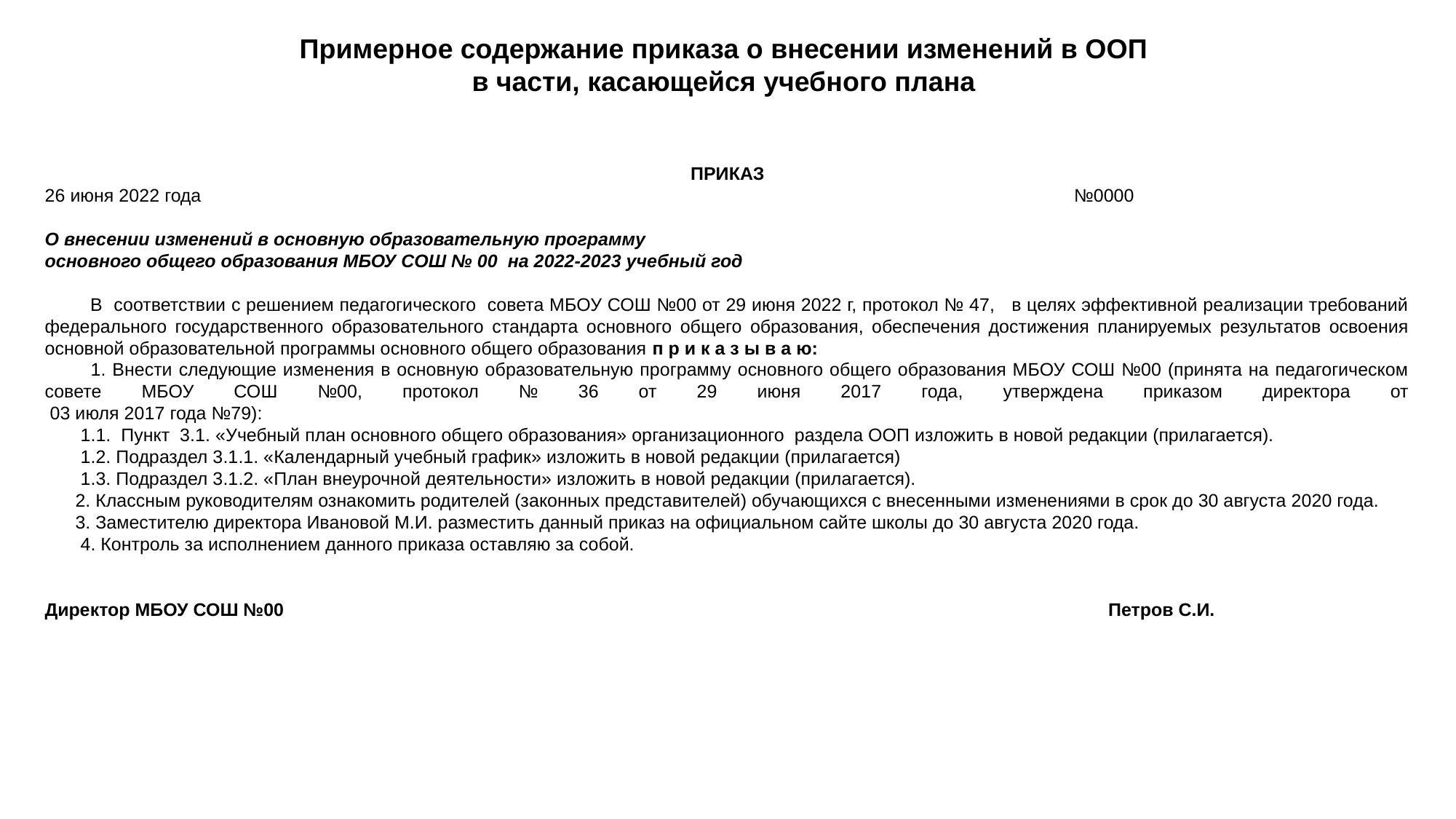

Примерное содержание приказа о внесении изменений в ООП
в части, касающейся учебного плана

ПРИКАЗ
26 июня 2022 года                                                                                                                                                                            №0000

О внесении изменений в основную образовательную программу
основного общего образования МБОУ СОШ № 00  на 2022-2023 учебный год

        В  соответствии с решением педагогического  совета МБОУ СОШ №00 от 29 июня 2022 г, протокол № 47,   в целях эффективной реализации требований федерального государственного образовательного стандарта основного общего образования, обеспечения достижения планируемых результатов освоения основной образовательной программы основного общего образования п р и к а з ы в а ю:
       1. Внести следующие изменения в основную образовательную программу основного общего образования МБОУ СОШ №00 (принята на педагогическом совете МБОУ СОШ №00, протокол № 36 от 29 июня 2017 года, утверждена приказом директора от
 03 июля 2017 года №79):
       1.1.  Пункт  3.1. «Учебный план основного общего образования» организационного  раздела ООП изложить в новой редакции (прилагается).
       1.2. Подраздел 3.1.1. «Календарный учебный график» изложить в новой редакции (прилагается)
       1.3. Подраздел 3.1.2. «План внеурочной деятельности» изложить в новой редакции (прилагается).
      2. Классным руководителям ознакомить родителей (законных представителей) обучающихся с внесенными изменениями в срок до 30 августа 2020 года.
      3. Заместителю директора Ивановой М.И. разместить данный приказ на официальном сайте школы до 30 августа 2020 года.
       4. Контроль за исполнением данного приказа оставляю за собой.

Директор МБОУ СОШ №00					                                                           Петров С.И.